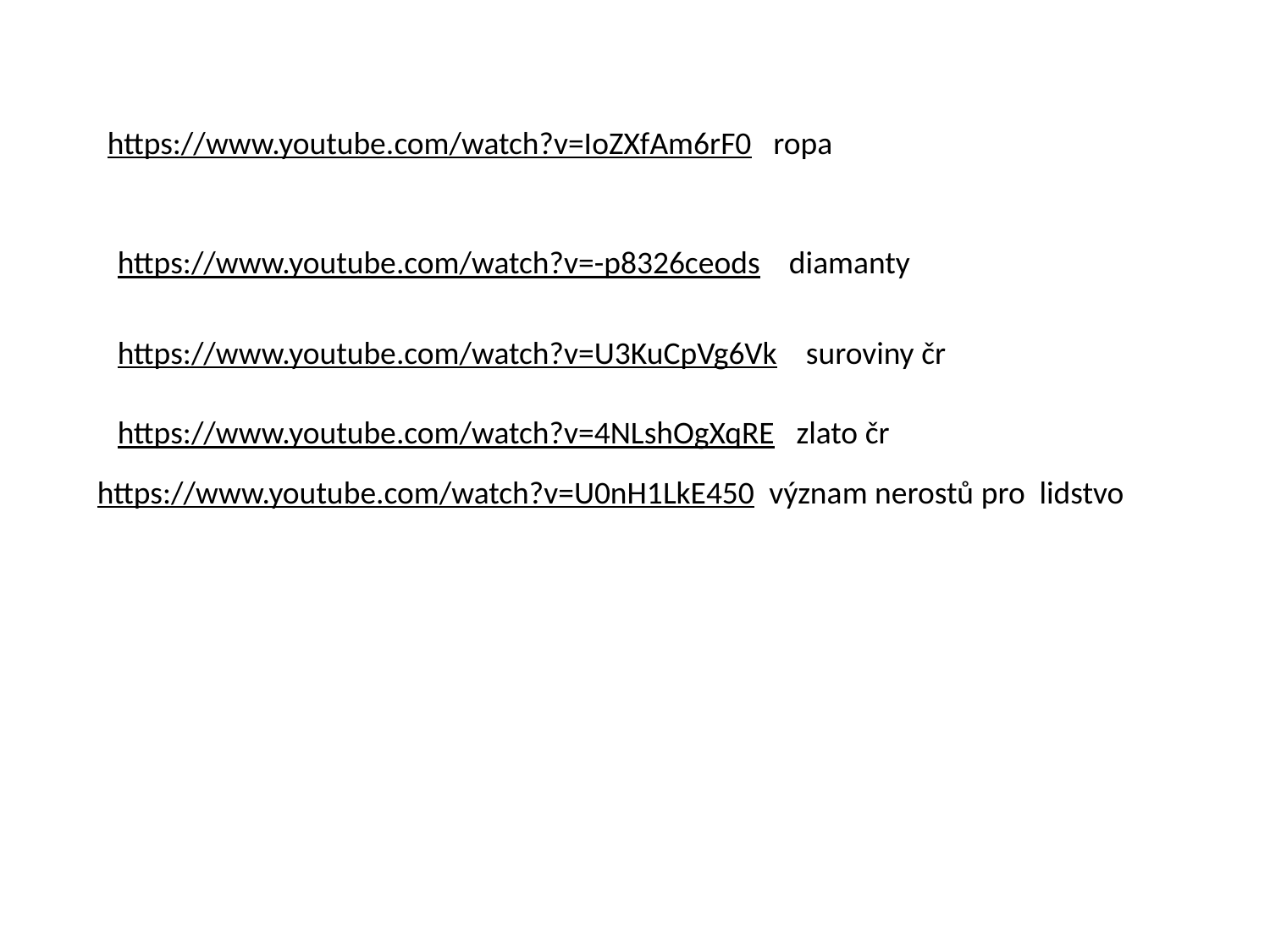

https://www.youtube.com/watch?v=IoZXfAm6rF0   ropa
https://www.youtube.com/watch?v=-p8326ceods    diamanty
https://www.youtube.com/watch?v=U3KuCpVg6Vk    suroviny čr
https://www.youtube.com/watch?v=4NLshOgXqRE   zlato čr

https://www.youtube.com/watch?v=U0nH1LkE450  význam nerostů pro  lidstvo